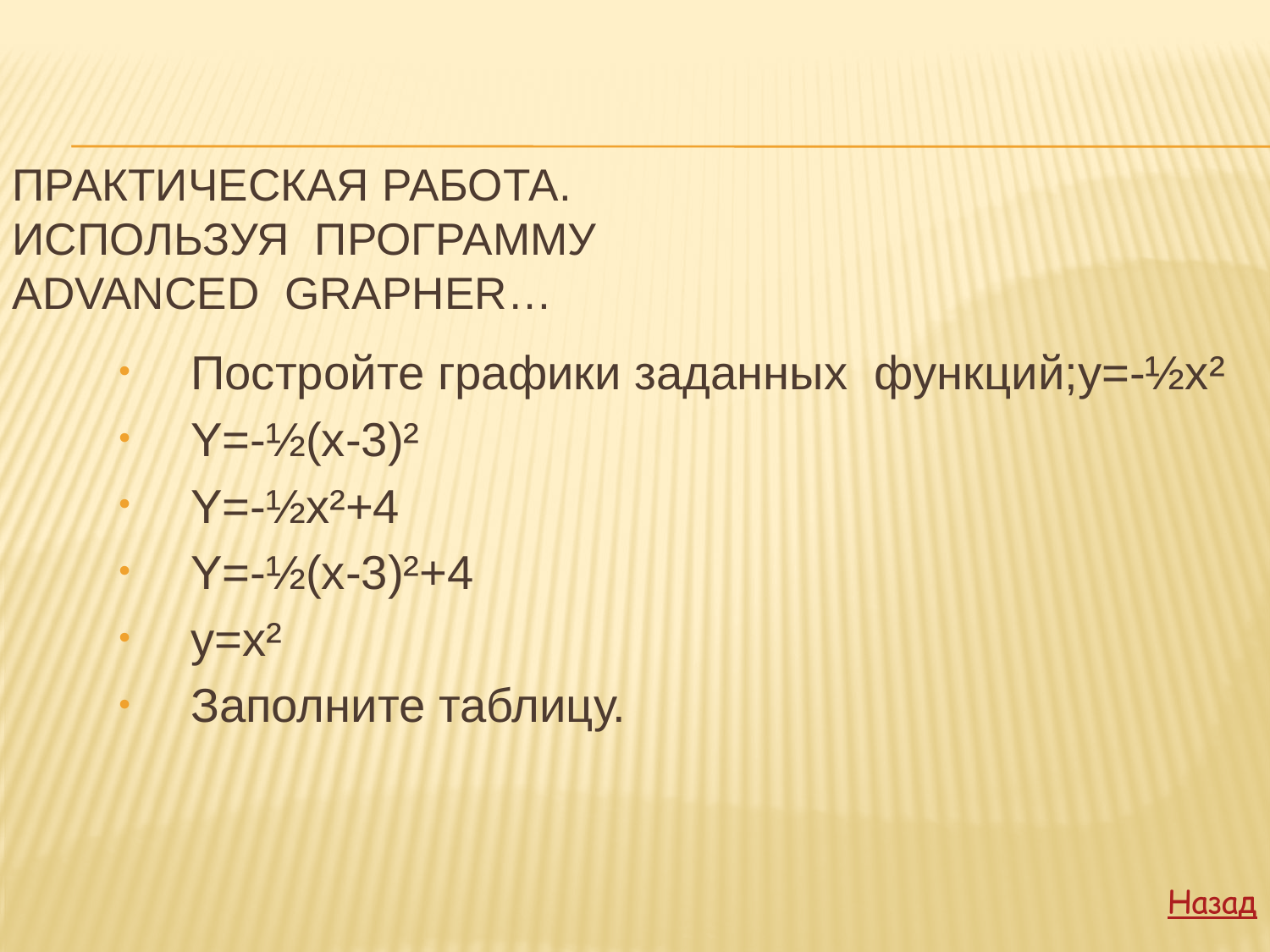

# Практическая работа. Используя  программу Advanced  Grapher…
Постройте графики заданных  функций;y=-½x²
Y=-½(x-3)²
Y=-½x²+4
Y=-½(x-3)²+4
y=x²
Заполните таблицу.
Назад